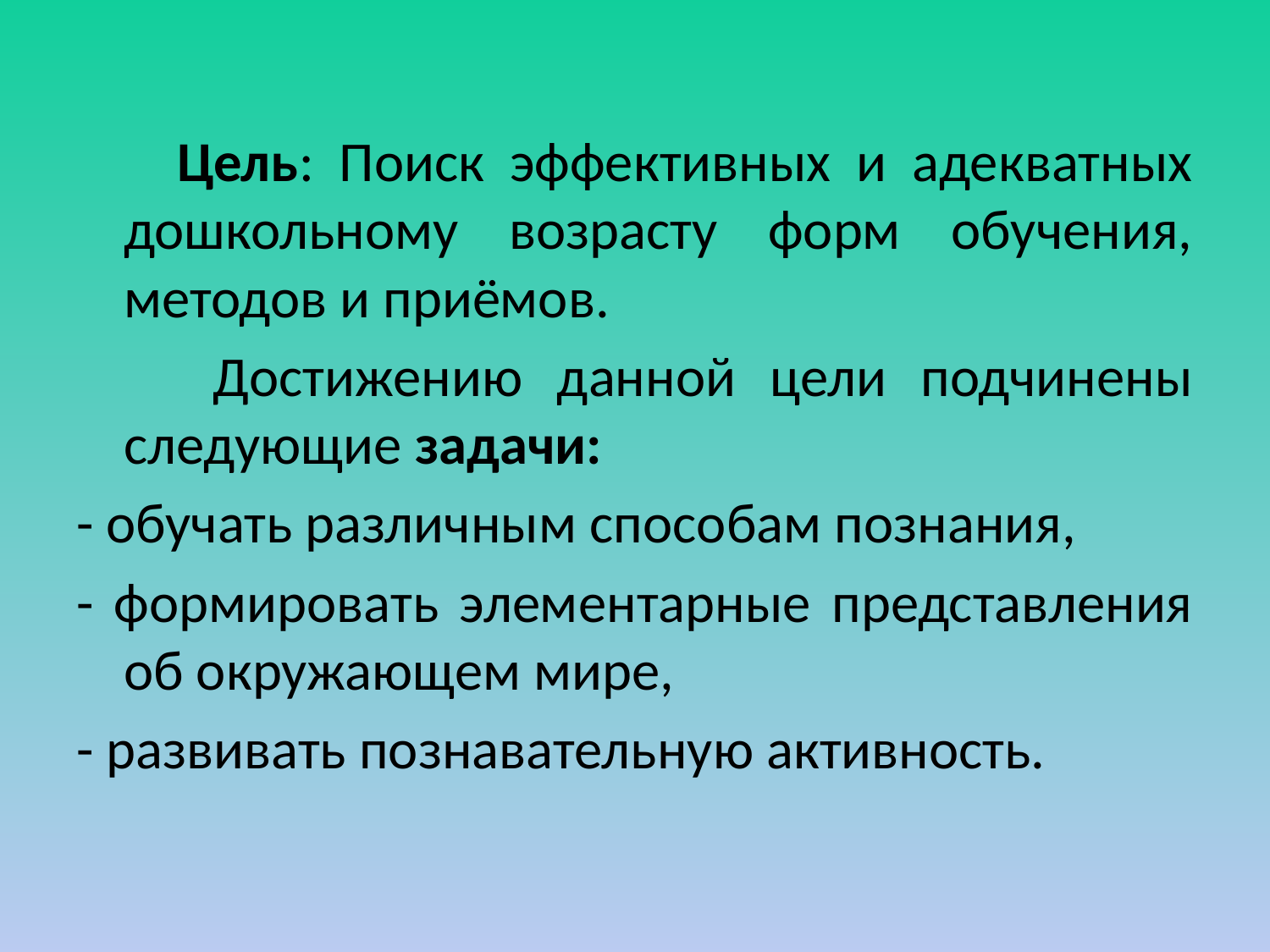

#
    Цель: Поиск эффективных и адекватных дошкольному возрасту форм обучения, методов и приёмов.
    Достижению данной цели подчинены следующие задачи:
- обучать различным способам познания,
- формировать элементарные представления об окружающем мире,
- развивать познавательную активность.